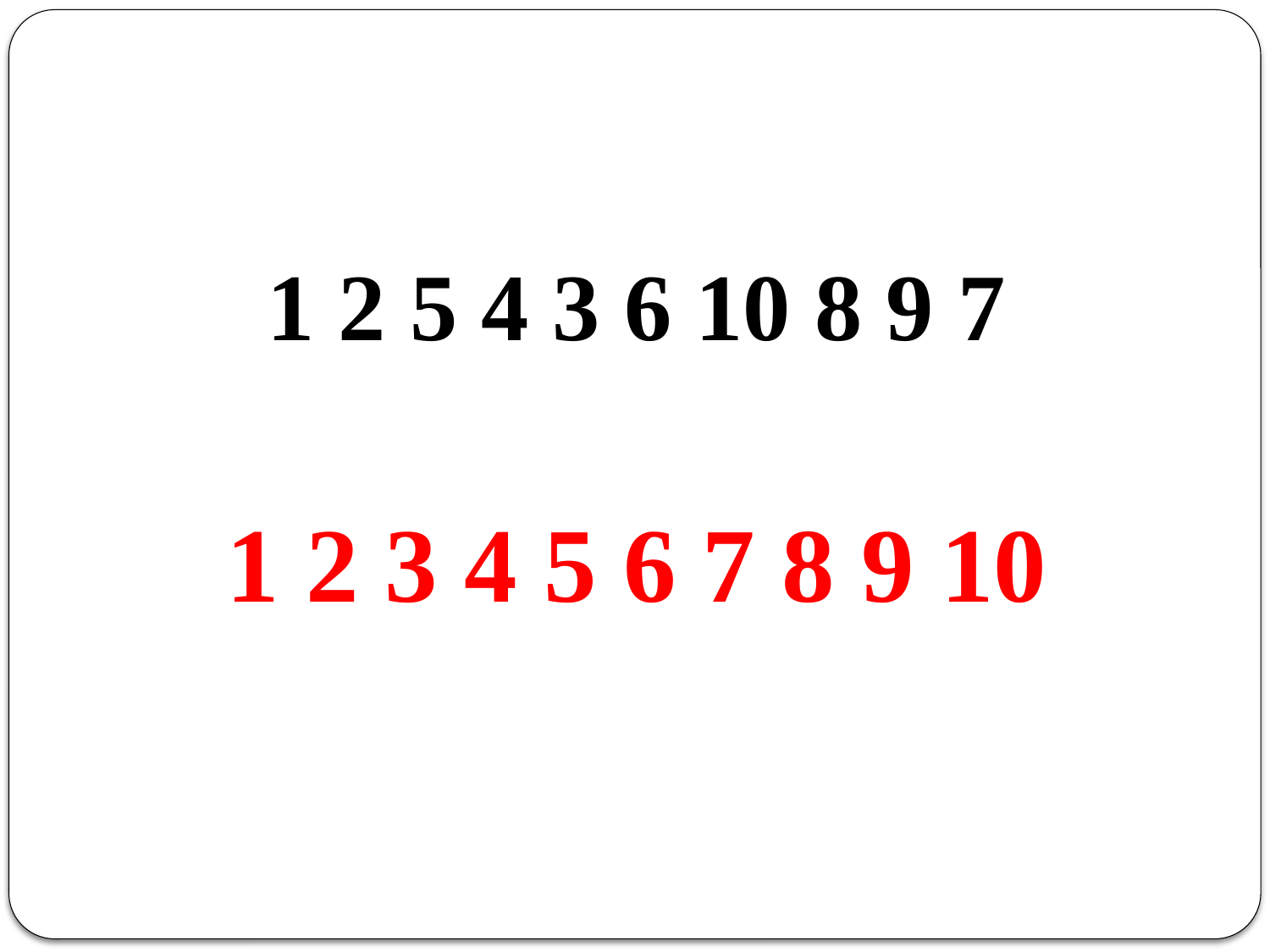

1 2 5 4 3 6 10 8 9 7
1 2 3 4 5 6 7 8 9 10